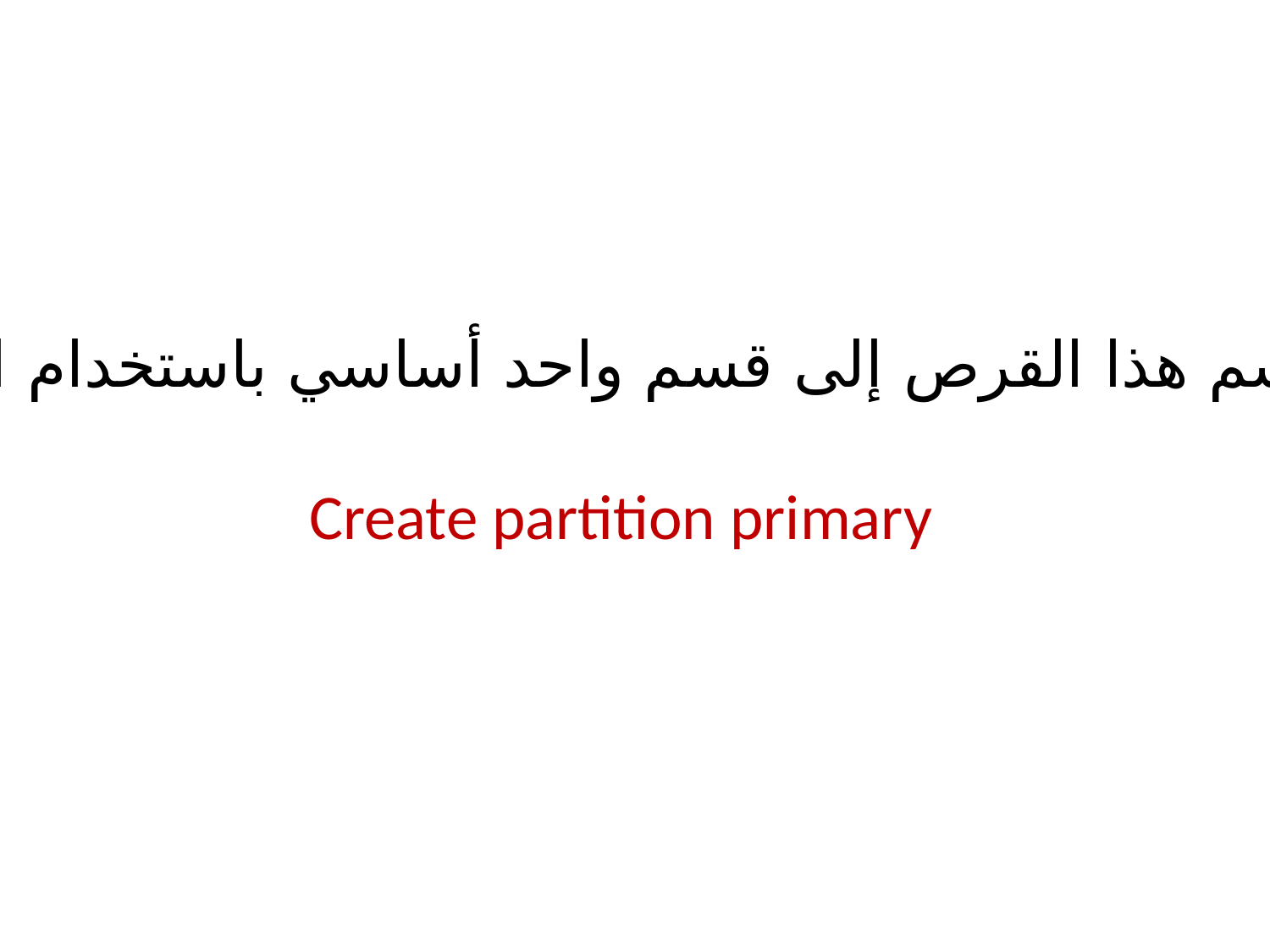

نقسم هذا القرص إلى قسم واحد أساسي باستخدام الأمر

Create partition primary